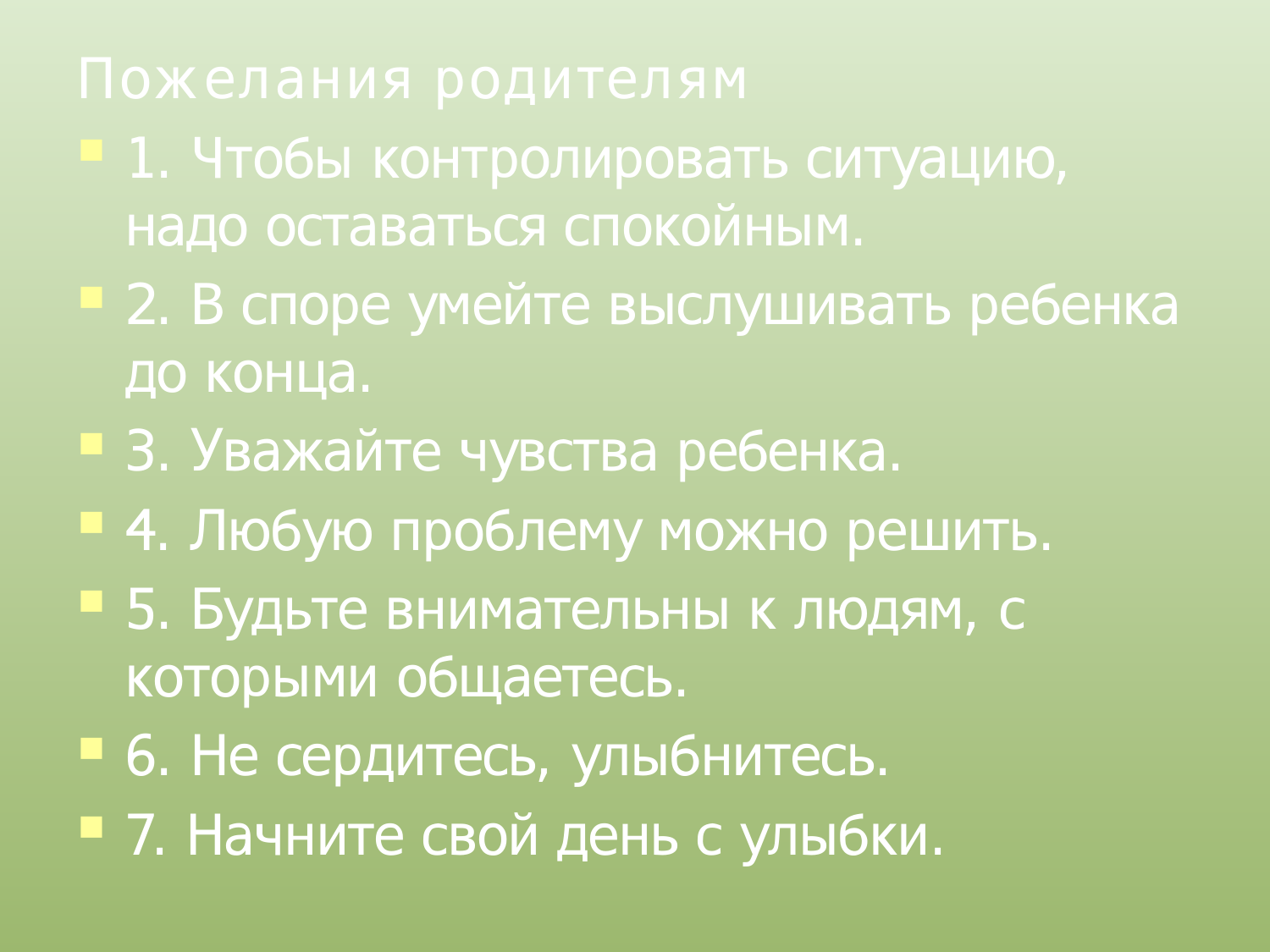

Пожелания родителям
1. Чтобы контролировать ситуацию, надо оставаться спокойным.
2. В споре умейте выслушивать ребенка до конца.
3. Уважайте чувства ребенка.
4. Любую проблему можно решить.
5. Будьте внимательны к людям, с которыми общаетесь.
6. Не сердитесь, улыбнитесь.
7. Начните свой день с улыбки.